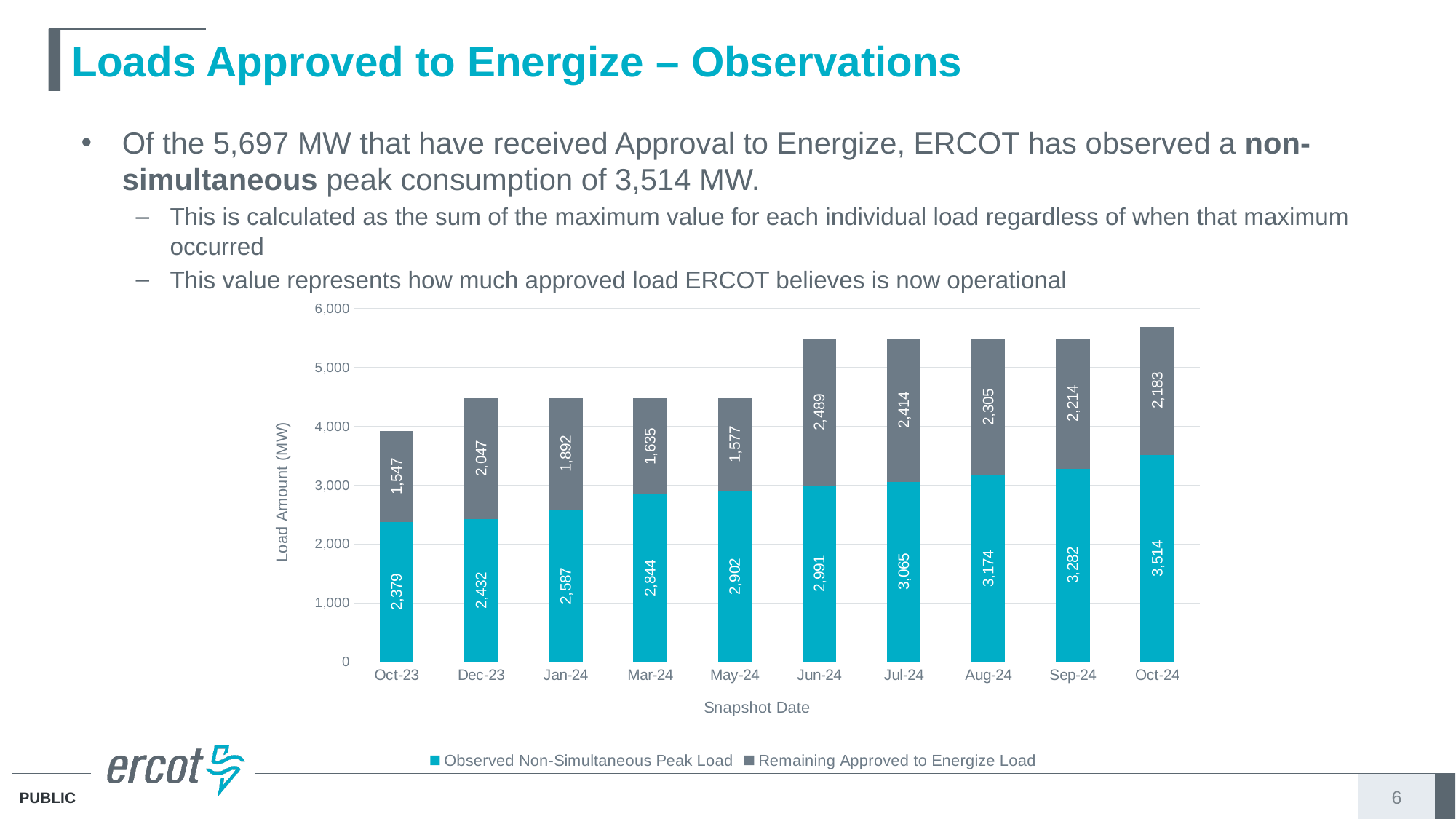

# Loads Approved to Energize – Observations
Of the 5,697 MW that have received Approval to Energize, ERCOT has observed a non-simultaneous peak consumption of 3,514 MW.
This is calculated as the sum of the maximum value for each individual load regardless of when that maximum occurred
This value represents how much approved load ERCOT believes is now operational

### Chart

| Category | Observed Non-Simultaneous Peak Load | Remaining Approved to Energize Load |
|---|---|---|
| 45200 | 2379.0 | 1547.0 |
| 45261 | 2432.0 | 2047.0 |
| 45292 | 2587.0 | 1892.0 |
| 45352 | 2843.8 | 1635.1999999999998 |
| 45414 | 2902.0 | 1577.0 |
| 45446 | 2990.5 | 2488.5 |
| 45481 | 3064.6 | 2414.4 |
| 45512 | 3174.0 | 2305.0 |
| 45543 | 3282.0 | 2214.0 |
| 45573 | 3514.0 | 2183.0 |
6